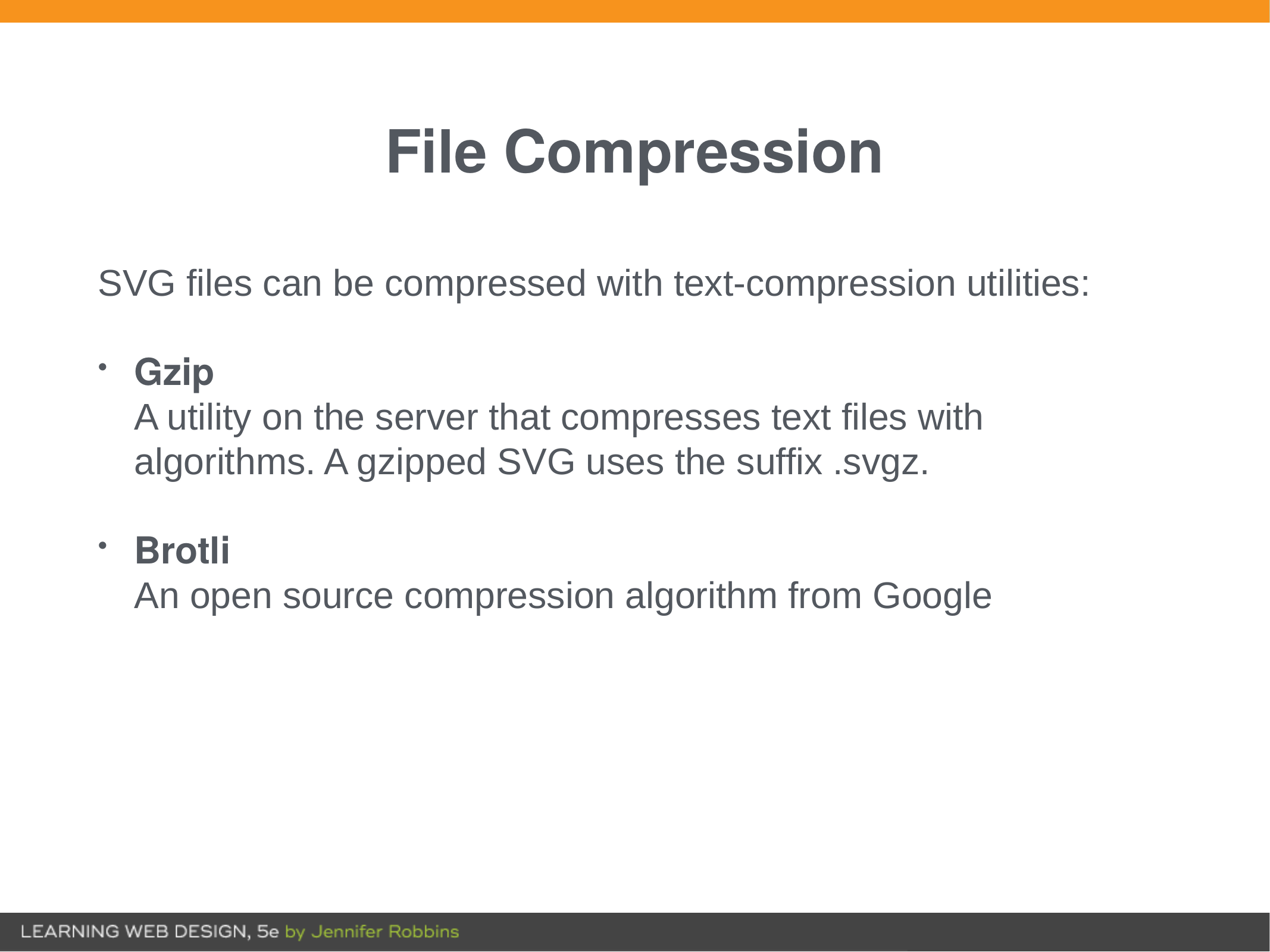

# File Compression
SVG files can be compressed with text-compression utilities:
Gzip
A utility on the server that compresses text files with algorithms. A gzipped SVG uses the suffix .svgz.
Brotli
An open source compression algorithm from Google